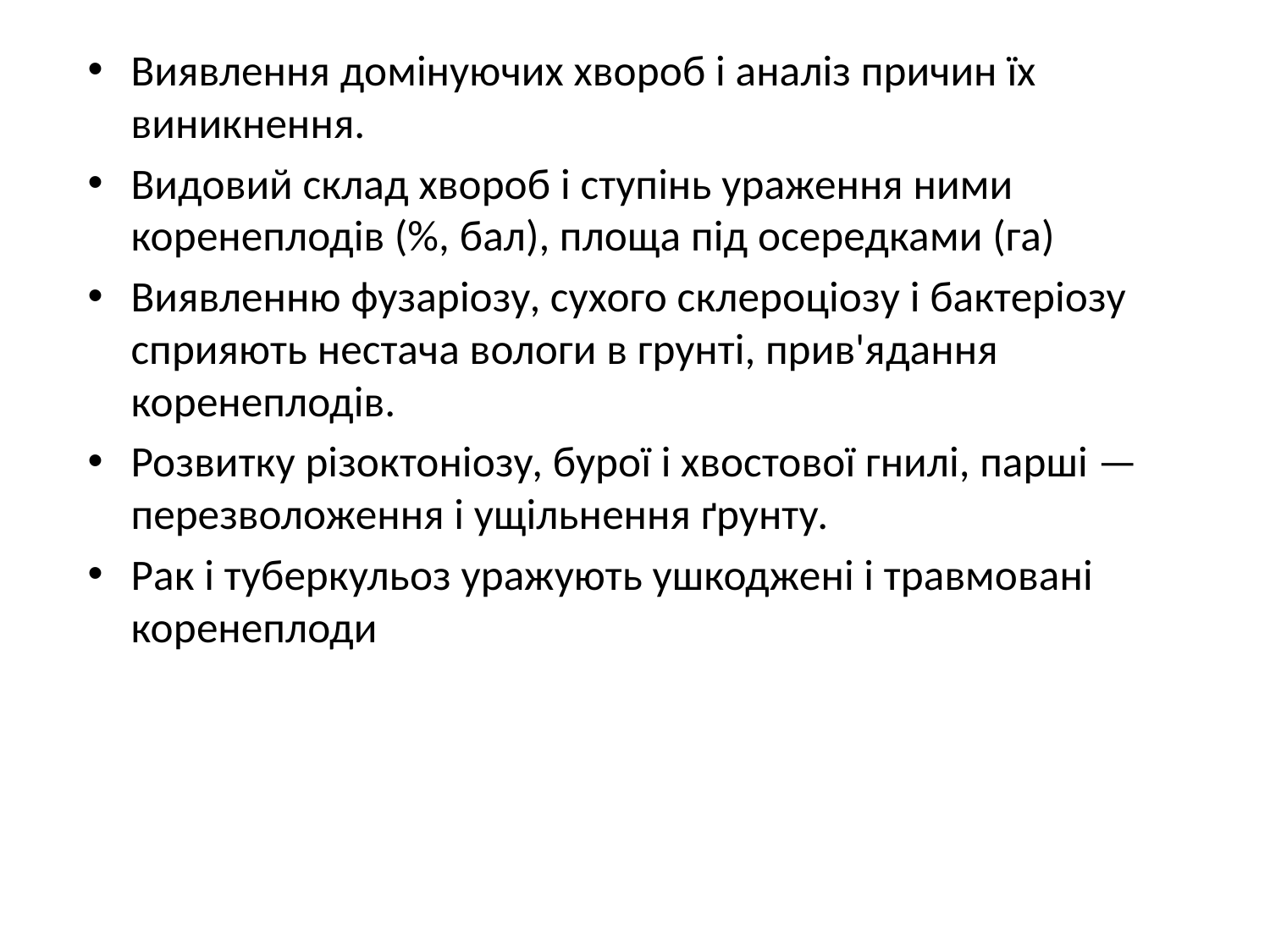

Виявлення домінуючих хвороб і аналіз причин їх виникнення.
Видовий склад хвороб і ступінь ураження ними коренеплодів (%, бал), площа під осередками (га)
Виявленню фузаріозу, сухого склероціозу і бактеріозу сприяють нестача вологи в грунті, прив'ядання коренеплодів.
Розвитку різоктоніозу, бурої і хвостової гнилі, парші — перезволоження і ущільнення ґрунту.
Рак і туберкульоз уражують ушкоджені і травмовані коренеплоди